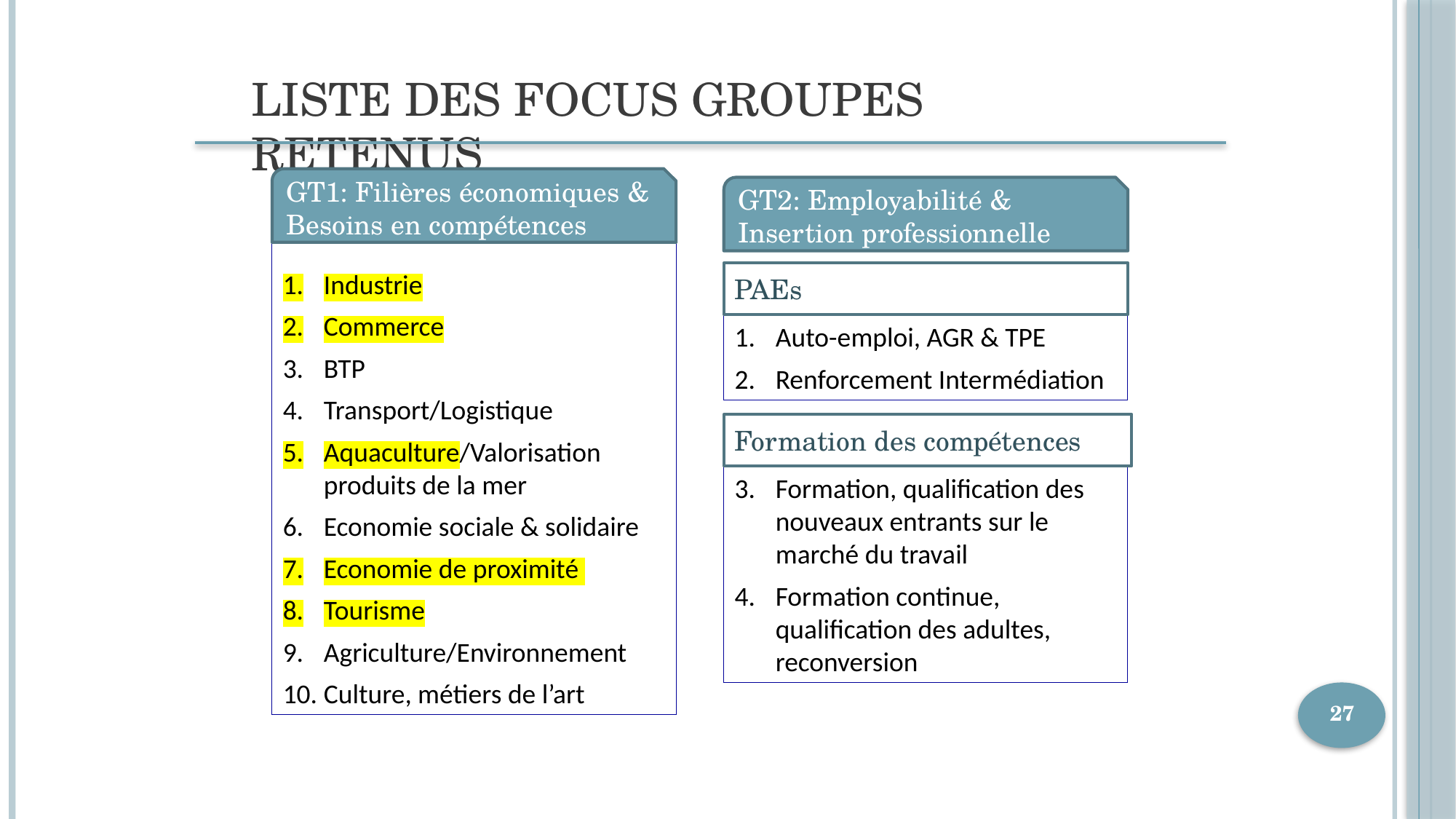

Liste des Focus groupes retenus
GT1: Filières économiques & Besoins en compétences
GT2: Employabilité & Insertion professionnelle

Industrie
Commerce
BTP
Transport/Logistique
Aquaculture/Valorisation produits de la mer
Economie sociale & solidaire
Economie de proximité
Tourisme
Agriculture/Environnement
Culture, métiers de l’art
PAEs
Auto-emploi, AGR & TPE
Renforcement Intermédiation
Formation des compétences
Formation, qualification des nouveaux entrants sur le marché du travail
Formation continue, qualification des adultes, reconversion
27